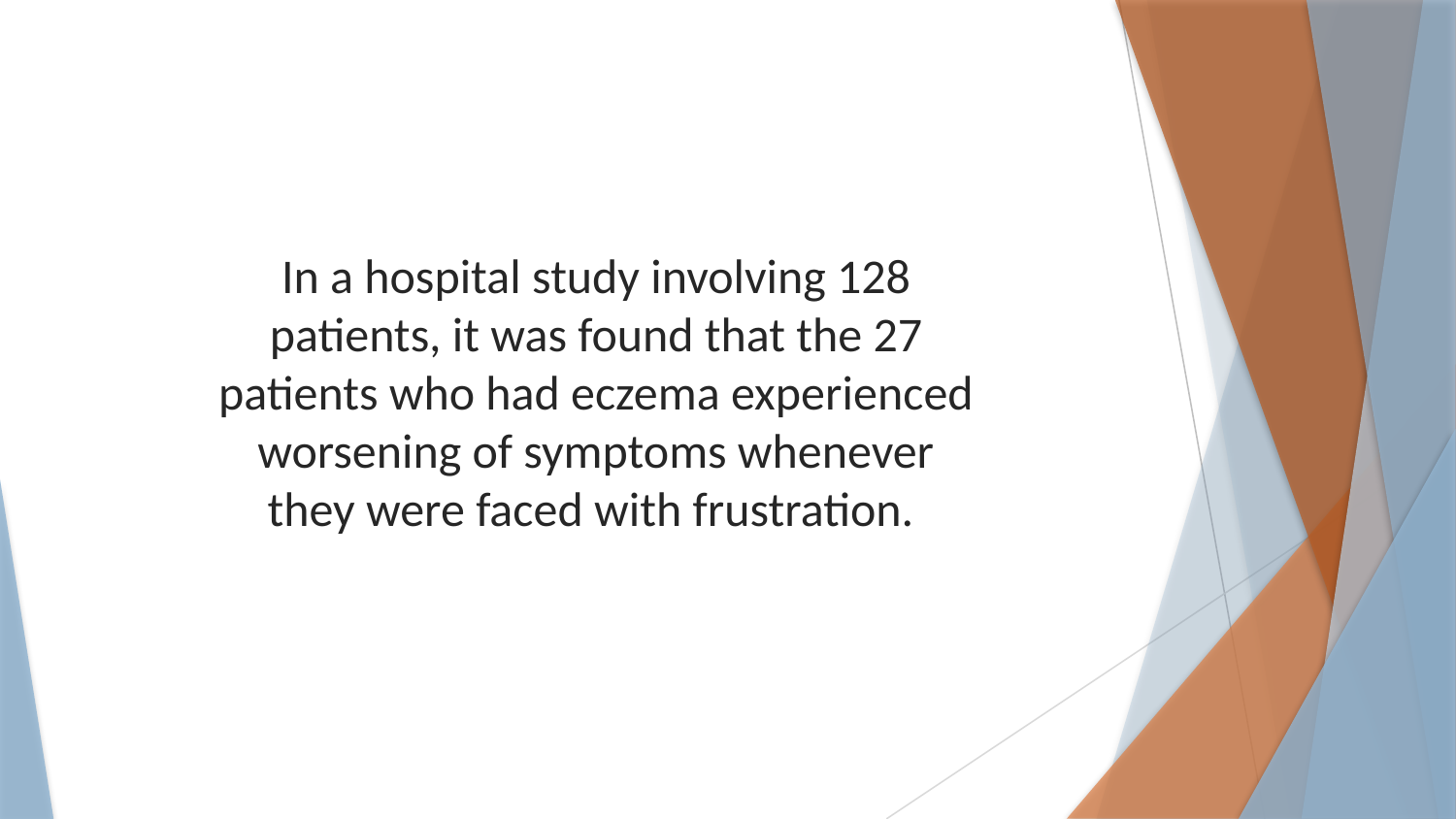

In a hospital study involving 128 patients, it was found that the 27 patients who had eczema experienced worsening of symptoms whenever they were faced with frustration.